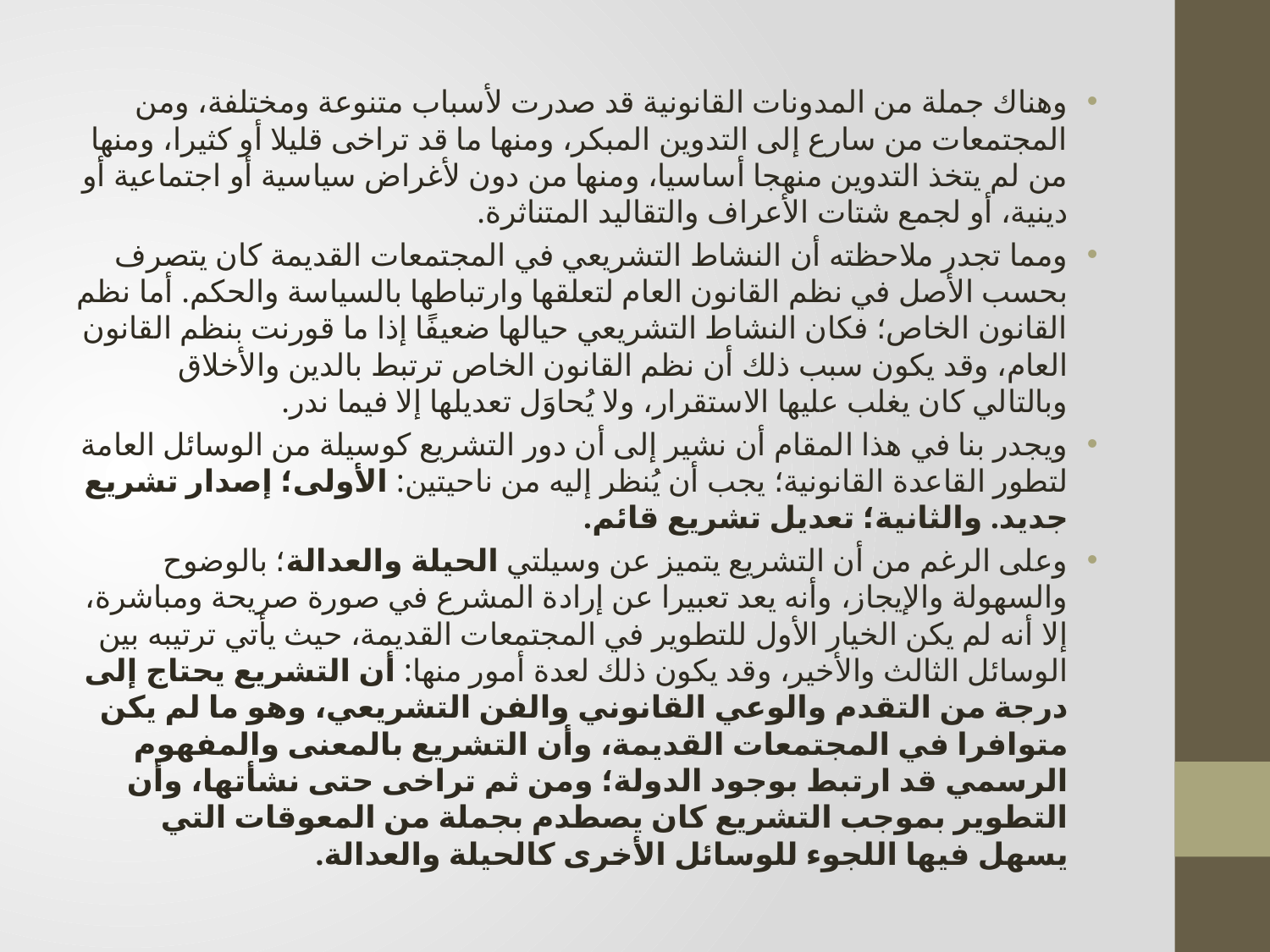

وهناك جملة من المدونات القانونية قد صدرت لأسباب متنوعة ومختلفة، ومن المجتمعات من سارع إلى التدوين المبكر، ومنها ما قد تراخى قليلا أو كثيرا، ومنها من لم يتخذ التدوين منهجا أساسيا، ومنها من دون لأغراض سياسية أو اجتماعية أو دينية، أو لجمع شتات الأعراف والتقاليد المتناثرة.
ومما تجدر ملاحظته أن النشاط التشريعي في المجتمعات القديمة كان يتصرف بحسب الأصل في نظم القانون العام لتعلقها وارتباطها بالسياسة والحكم. أما نظم القانون الخاص؛ فكان النشاط التشريعي حيالها ضعيفًا إذا ما قورنت بنظم القانون العام، وقد يكون سبب ذلك أن نظم القانون الخاص ترتبط بالدين والأخلاق وبالتالي كان يغلب عليها الاستقرار، ولا يُحاوَل تعديلها إلا فيما ندر.
ويجدر بنا في هذا المقام أن نشير إلى أن دور التشريع كوسيلة من الوسائل العامة لتطور القاعدة القانونية؛ يجب أن يُنظر إليه من ناحيتين: الأولى؛ إصدار تشريع جديد. والثانية؛ تعديل تشريع قائم.
وعلى الرغم من أن التشريع يتميز عن وسيلتي الحيلة والعدالة؛ بالوضوح والسهولة والإيجاز، وأنه يعد تعبيرا عن إرادة المشرع في صورة صريحة ومباشرة، إلا أنه لم يكن الخيار الأول للتطوير في المجتمعات القديمة، حيث يأتي ترتيبه بين الوسائل الثالث والأخير، وقد يكون ذلك لعدة أمور منها: أن التشريع يحتاج إلى درجة من التقدم والوعي القانوني والفن التشريعي، وهو ما لم يكن متوافرا في المجتمعات القديمة، وأن التشريع بالمعنى والمفهوم الرسمي قد ارتبط بوجود الدولة؛ ومن ثم تراخى حتى نشأتها، وأن التطوير بموجب التشريع كان يصطدم بجملة من المعوقات التي يسهل فيها اللجوء للوسائل الأخرى كالحيلة والعدالة.